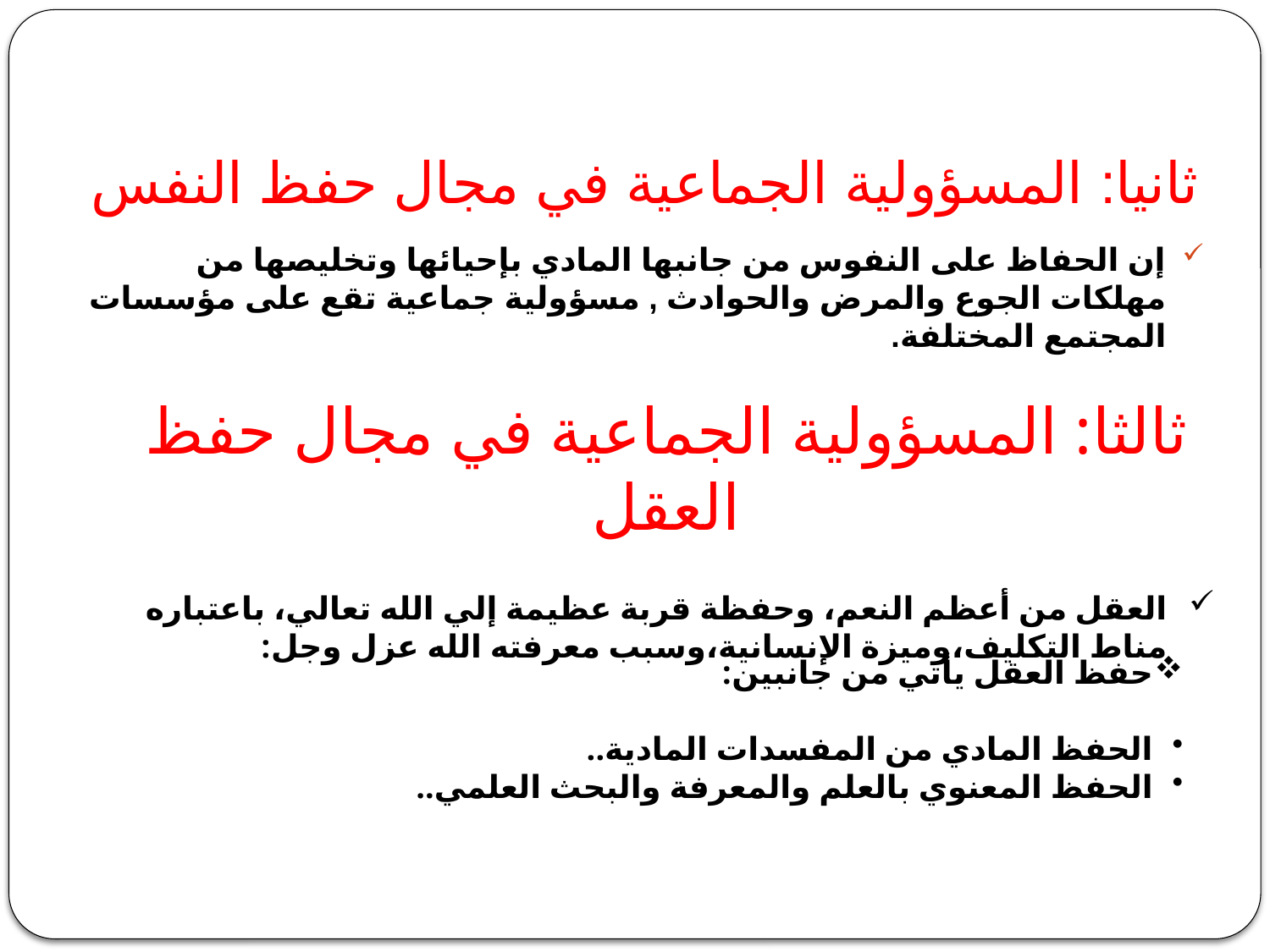

# ثانيا: المسؤولية الجماعية في مجال حفظ النفس
إن الحفاظ على النفوس من جانبها المادي بإحيائها وتخليصها من مهلكات الجوع والمرض والحوادث , مسؤولية جماعية تقع على مؤسسات المجتمع المختلفة.
ثالثا: المسؤولية الجماعية في مجال حفظ العقل
العقل من أعظم النعم، وحفظة قربة عظيمة إلي الله تعالي، باعتباره مناط التكليف،وميزة الإنسانية،وسبب معرفته الله عزل وجل:

حفظ العقل يأتي من جانبين:

الحفظ المادي من المفسدات المادية..
الحفظ المعنوي بالعلم والمعرفة والبحث العلمي..